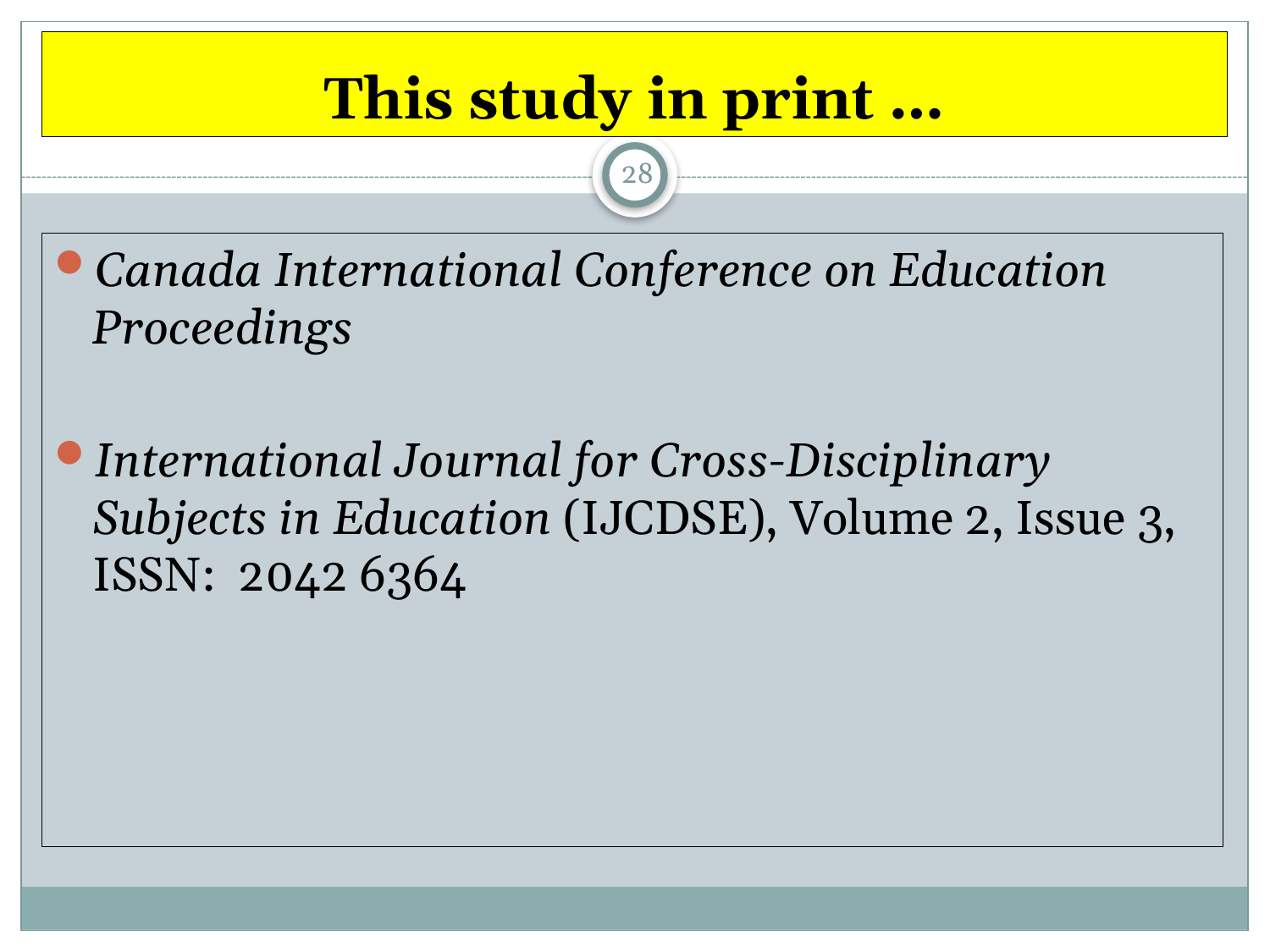

# This study in print …
28
Canada International Conference on Education Proceedings

International Journal for Cross-Disciplinary Subjects in Education (IJCDSE), Volume 2, Issue 3, ISSN:  2042 6364